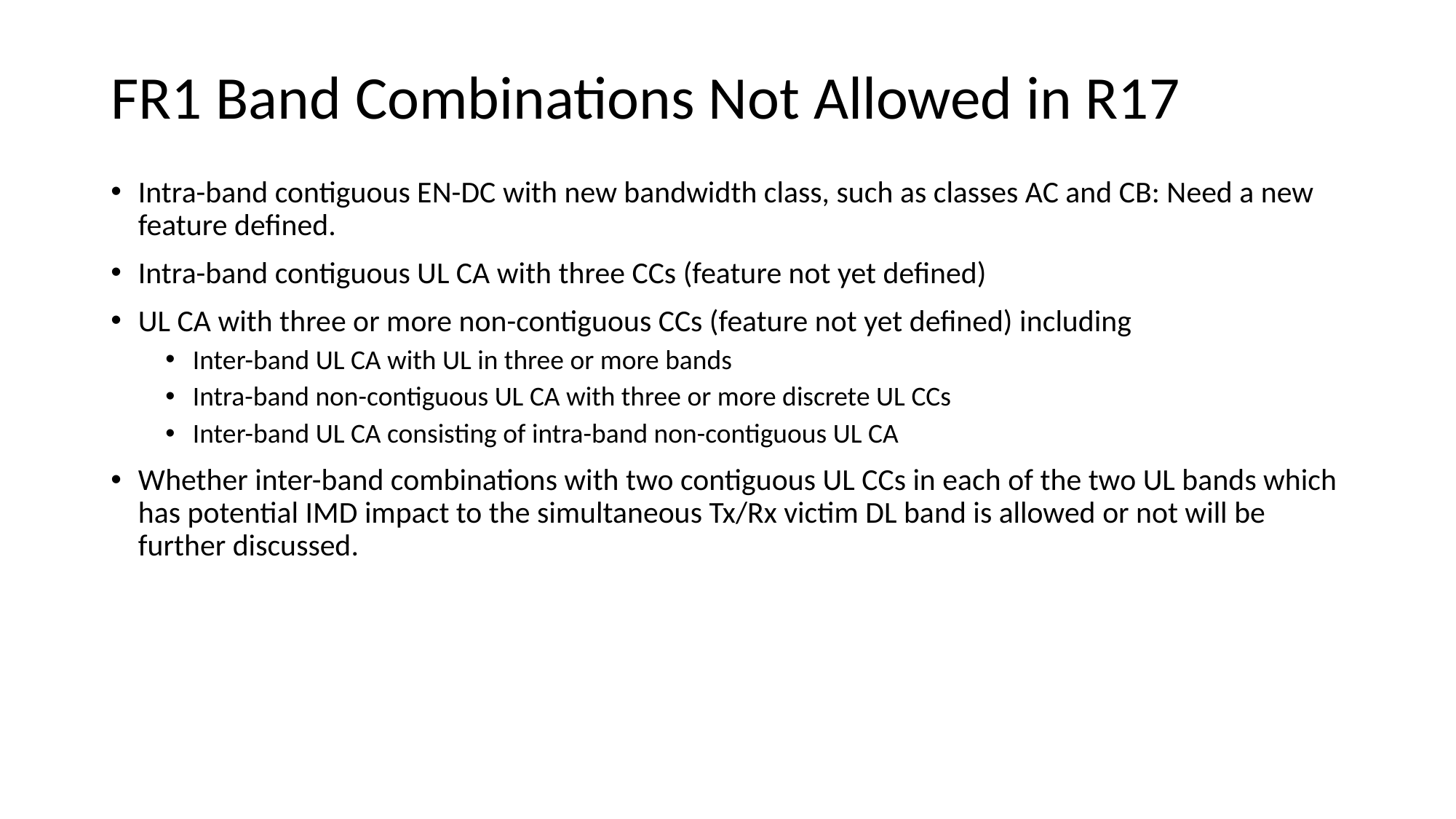

# FR1 Band Combinations Not Allowed in R17
Intra-band contiguous EN-DC with new bandwidth class, such as classes AC and CB: Need a new feature defined.
Intra-band contiguous UL CA with three CCs (feature not yet defined)
UL CA with three or more non-contiguous CCs (feature not yet defined) including
Inter-band UL CA with UL in three or more bands
Intra-band non-contiguous UL CA with three or more discrete UL CCs
Inter-band UL CA consisting of intra-band non-contiguous UL CA
Whether inter-band combinations with two contiguous UL CCs in each of the two UL bands which has potential IMD impact to the simultaneous Tx/Rx victim DL band is allowed or not will be further discussed.